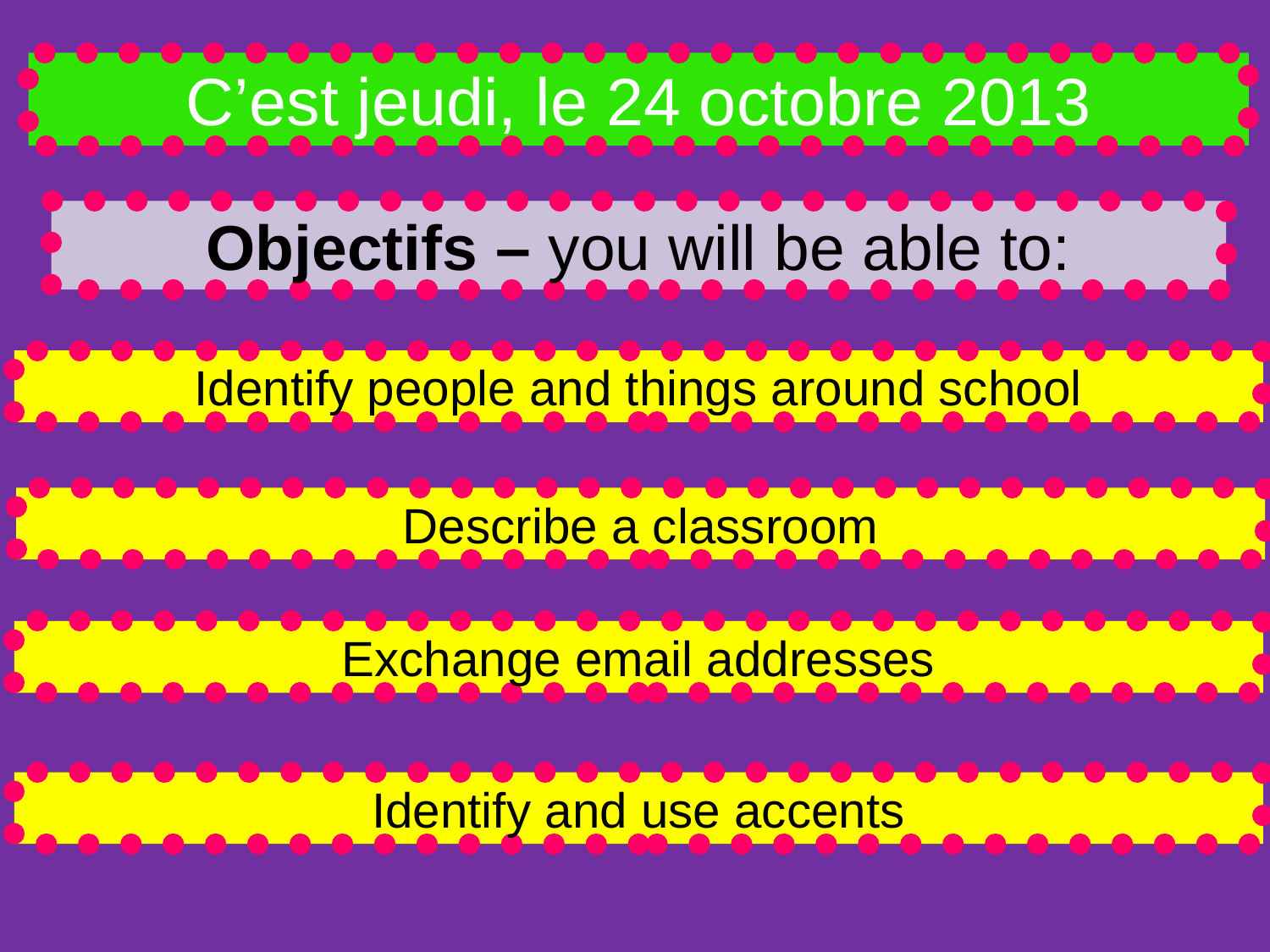

C’est jeudi, le 24 octobre 2013
Objectifs – you will be able to:
Identify people and things around school
Describe a classroom
Exchange email addresses
Identify and use accents